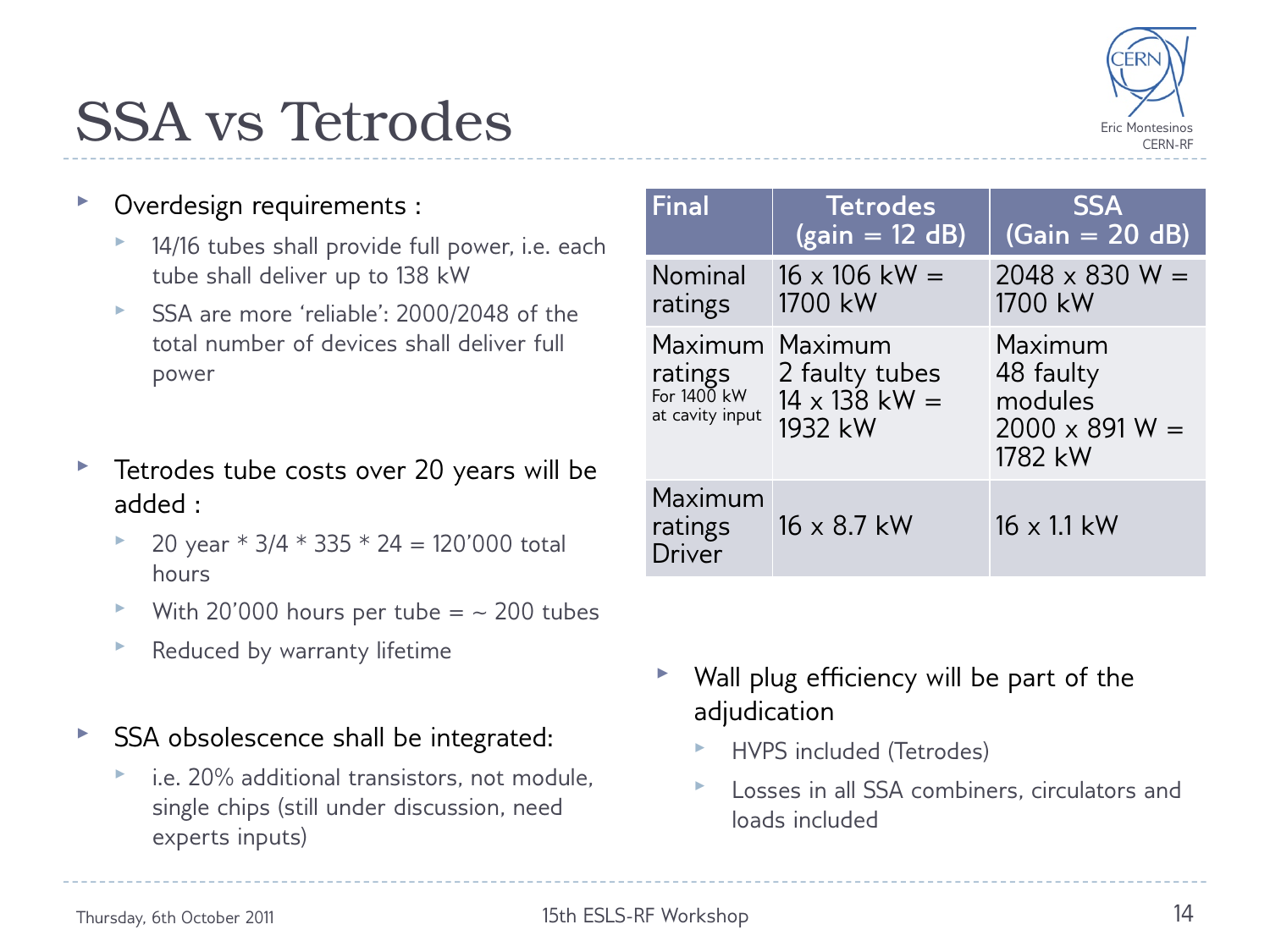

# SSA vs Tetrodes
Overdesign requirements :
14/16 tubes shall provide full power, i.e. each tube shall deliver up to 138 kW
SSA are more ‘reliable’: 2000/2048 of the total number of devices shall deliver full power

Tetrodes tube costs over 20 years will be added :
20 year * 3/4 * 335 * 24 = 120’000 total hours
With 20’000 hours per tube = ~ 200 tubes
Reduced by warranty lifetime

SSA obsolescence shall be integrated:
i.e. 20% additional transistors, not module, single chips (still under discussion, need experts inputs)
| Final | Tetrodes (gain = 12 dB) | SSA (Gain = 20 dB) |
| --- | --- | --- |
| Nominal ratings | 16 x 106 kW = 1700 kW | 2048 x 830 W = 1700 kW |
| Maximum ratings For 1400 kW at cavity input | Maximum 2 faulty tubes 14 x 138 kW = 1932 kW | Maximum 48 faulty modules 2000 x 891 W = 1782 kW |
| Maximum ratings Driver | 16 x 8.7 kW | 16 x 1.1 kW |
Wall plug efficiency will be part of the adjudication
HVPS included (Tetrodes)
Losses in all SSA combiners, circulators and loads included
Thursday, 6th October 2011
15th ESLS-RF Workshop
14